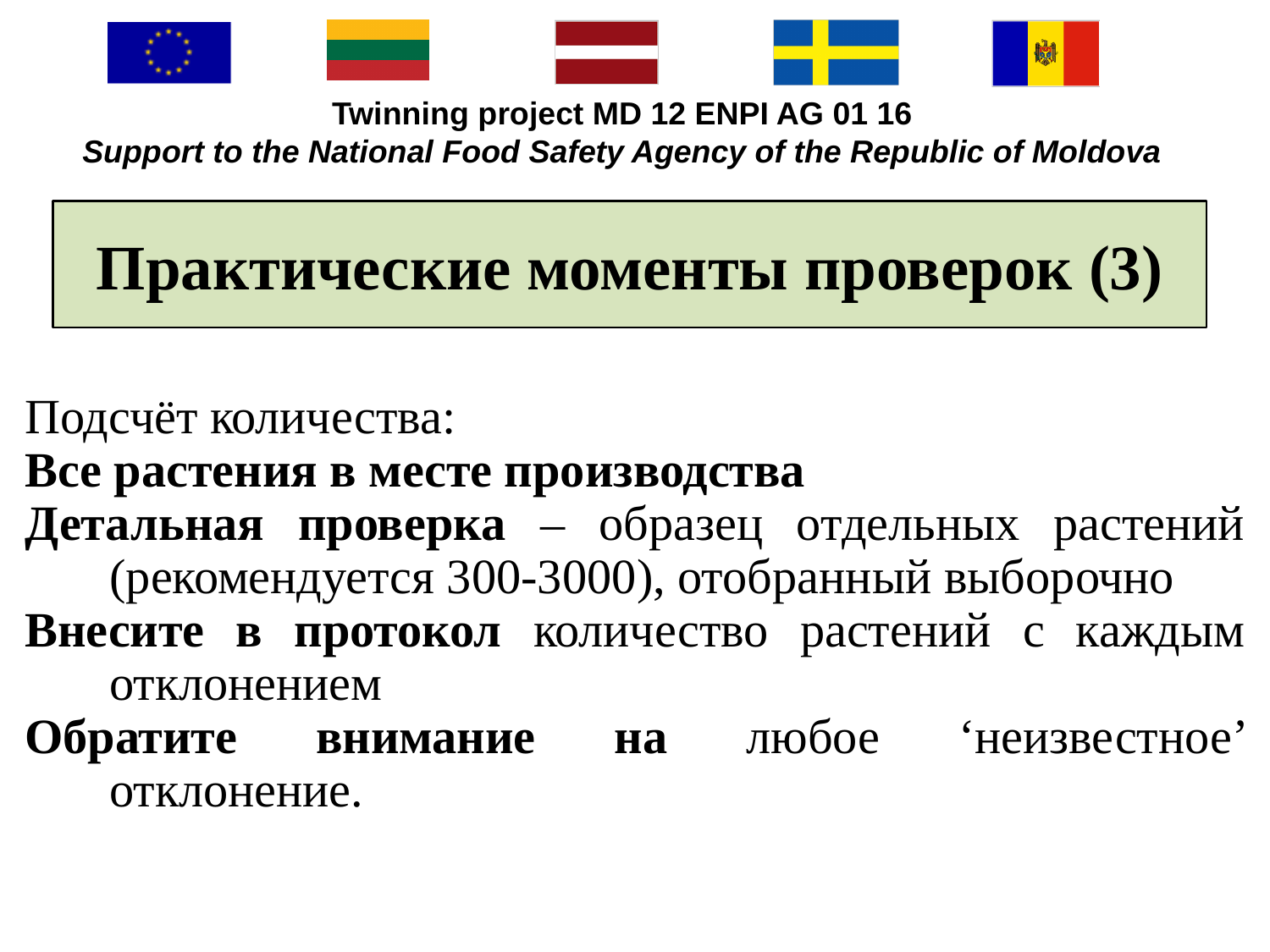

# Практические моменты проверок (3)
Подсчёт количества:
Все растения в месте производства
Детальная проверка – образец отдельных растений (рекомендуется 300-3000), отобранный выборочно
Внесите в протокол количество растений с каждым отклонением
Обратите внимание на любое ‘неизвестное’ отклонение.